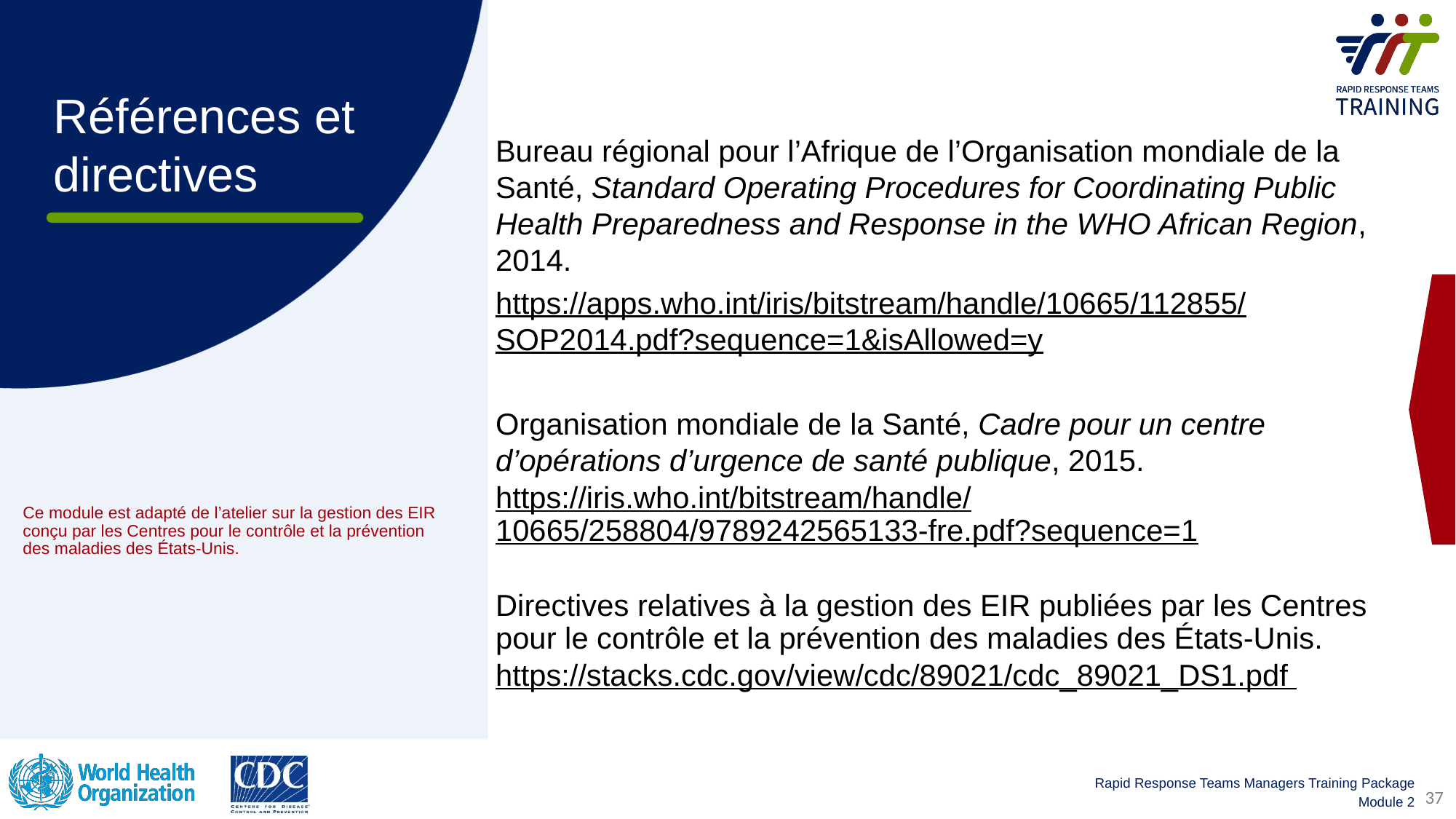

Bureau régional pour l’Afrique de l’Organisation mondiale de la Santé, Standard Operating Procedures for Coordinating Public Health Preparedness and Response in the WHO African Region, 2014.
https://apps.who.int/iris/bitstream/handle/10665/112855/SOP2014.pdf?sequence=1&isAllowed=y

Organisation mondiale de la Santé, Cadre pour un centre d’opérations d’urgence de santé publique, 2015.
https://iris.who.int/bitstream/handle/10665/258804/9789242565133-fre.pdf?sequence=1

Directives relatives à la gestion des EIR publiées par les Centres pour le contrôle et la prévention des maladies des États-Unis.
https://stacks.cdc.gov/view/cdc/89021/cdc_89021_DS1.pdf

# Ce module est adapté de l’atelier sur la gestion des EIR conçu par les Centres pour le contrôle et la prévention des maladies des États-Unis.
37